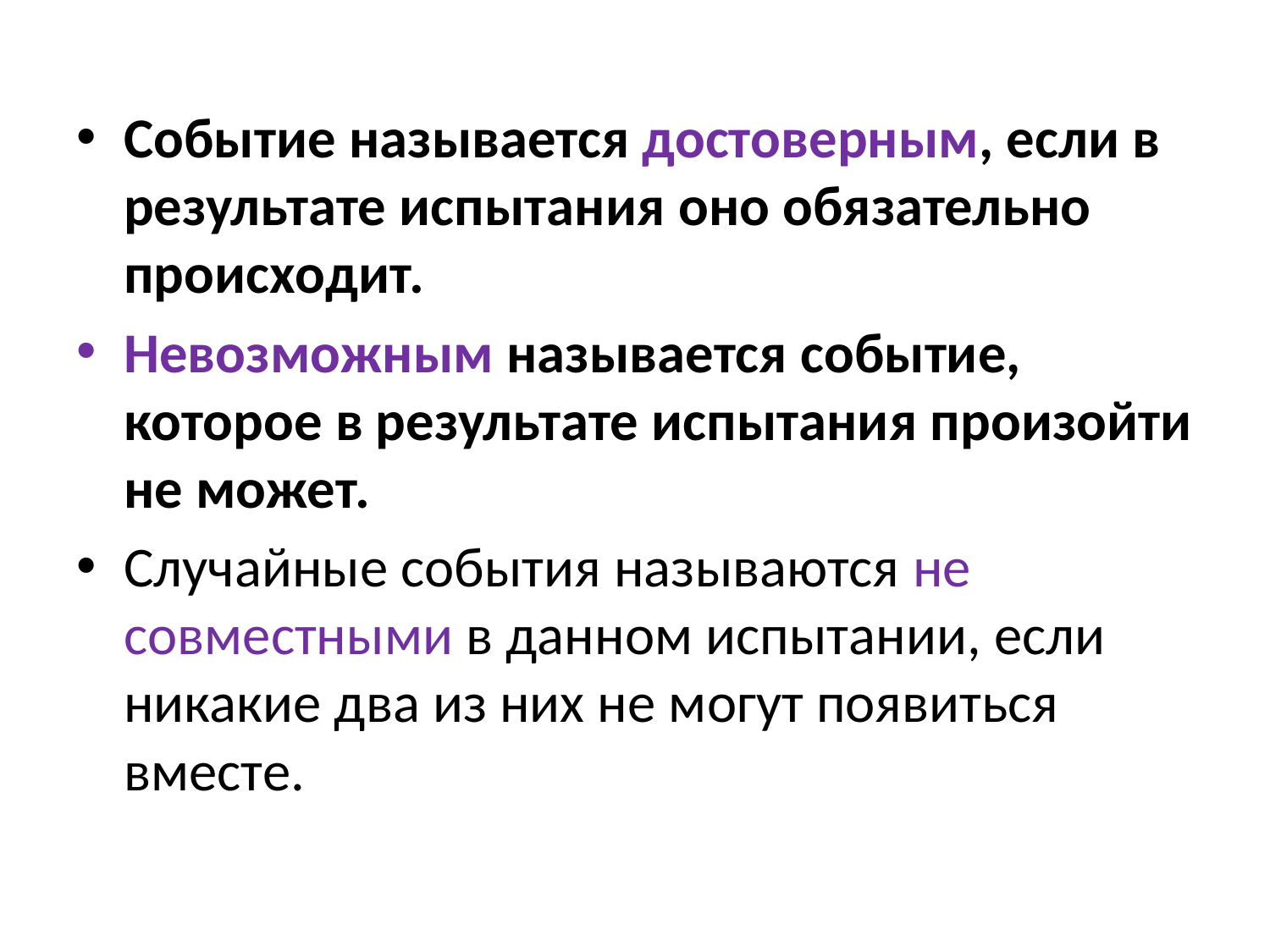

Событие называется достоверным, если в результате испытания оно обязательно происходит.
Невозможным называется событие, которое в результате испытания произойти не может.
Случайные события называются не совместными в данном испытании, если никакие два из них не могут появиться вместе.